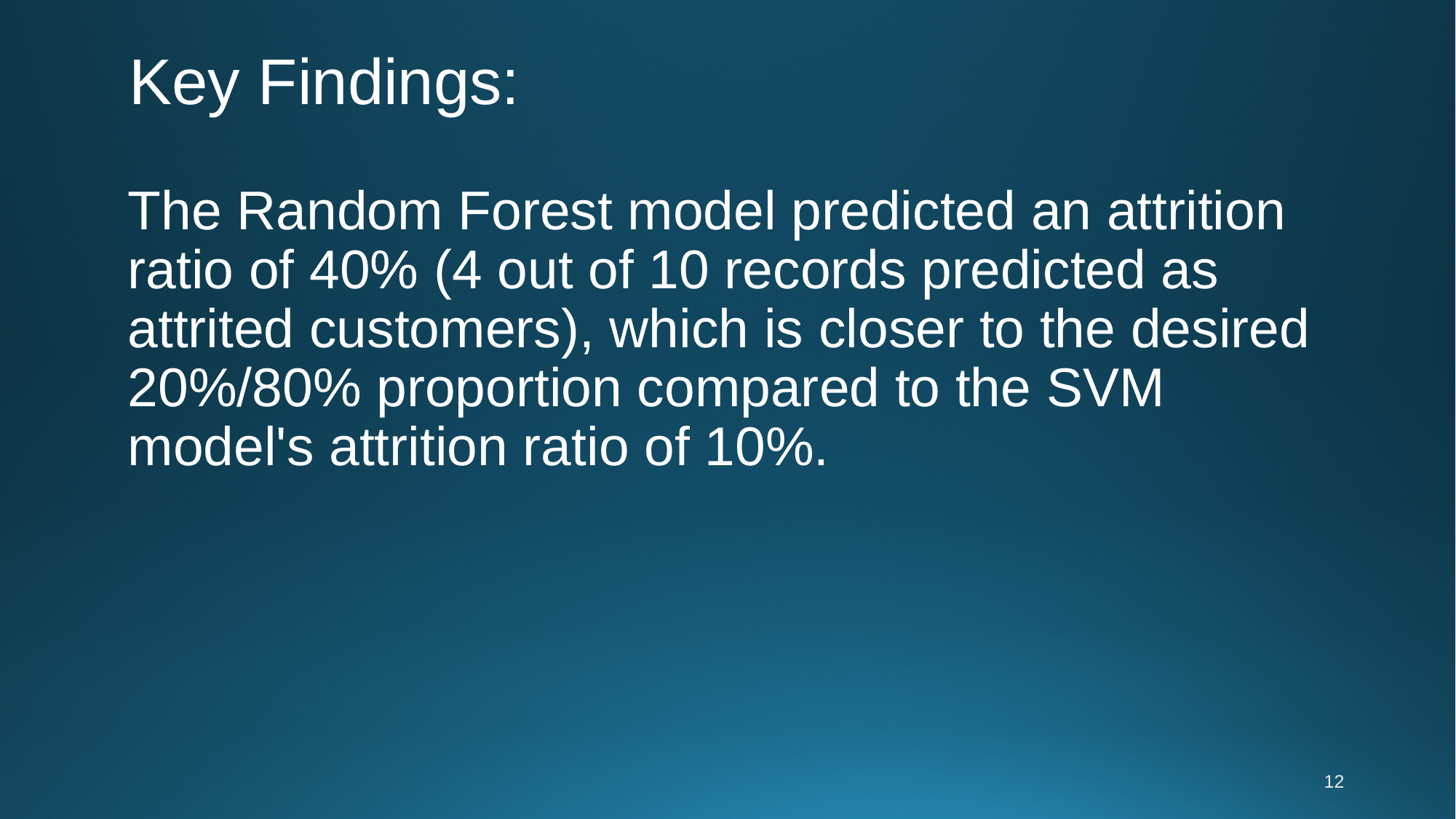

# Key Findings:

The Random Forest model predicted an attrition ratio of 40% (4 out of 10 records predicted as attrited customers), which is closer to the desired 20%/80% proportion compared to the SVM model's attrition ratio of 10%.
12